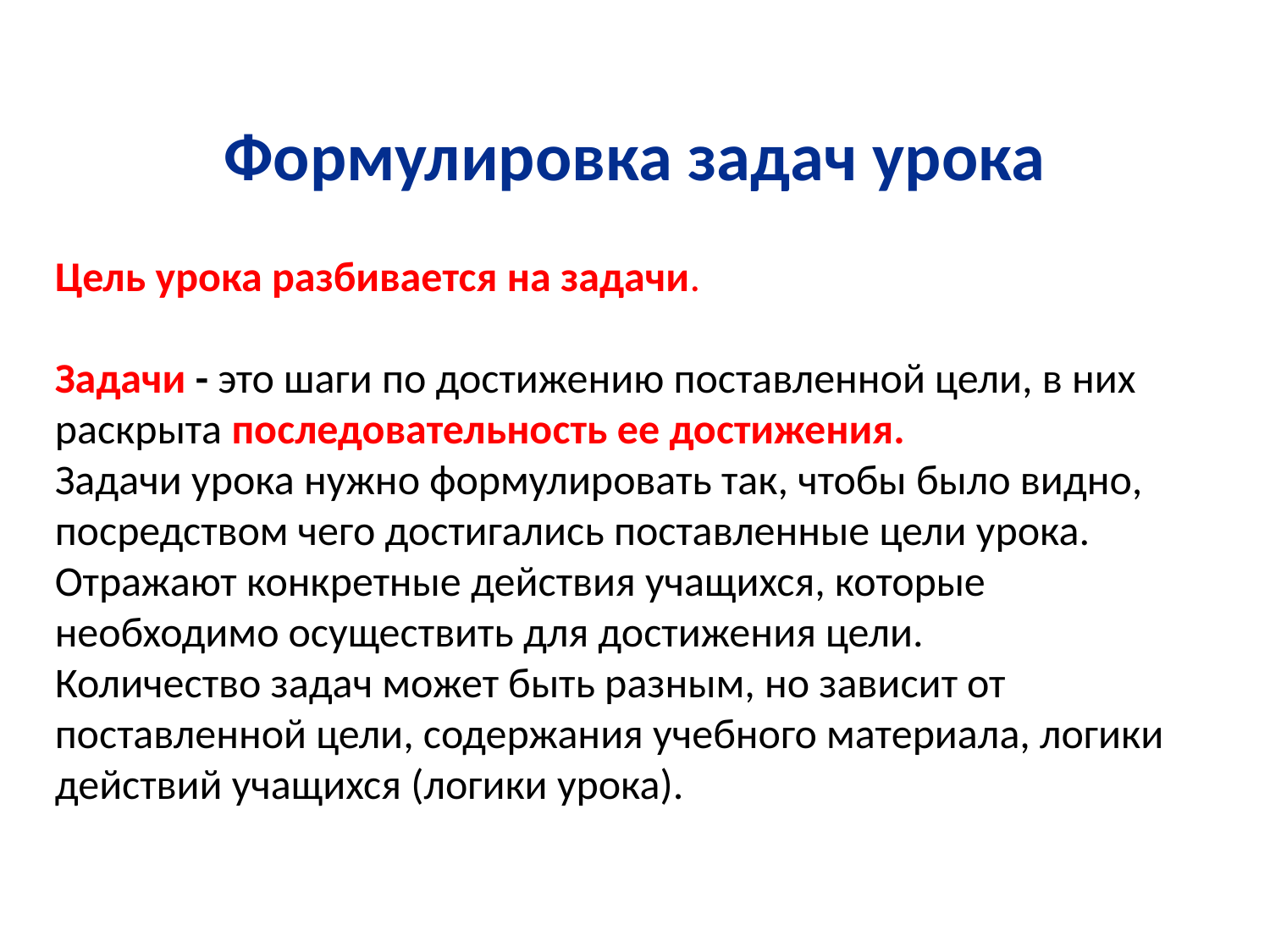

# Формулировка задач урока
Цель урока разбивается на задачи.

Задачи - это шаги по достижению поставленной цели, в них раскрыта последовательность ее достижения.
Задачи урока нужно формулировать так, чтобы было видно, посредством чего достигались поставленные цели урока.
Отражают конкретные действия учащихся, которые необходимо осуществить для достижения цели.
Количество задач может быть разным, но зависит от поставленной цели, содержания учебного материала, логики действий учащихся (логики урока).